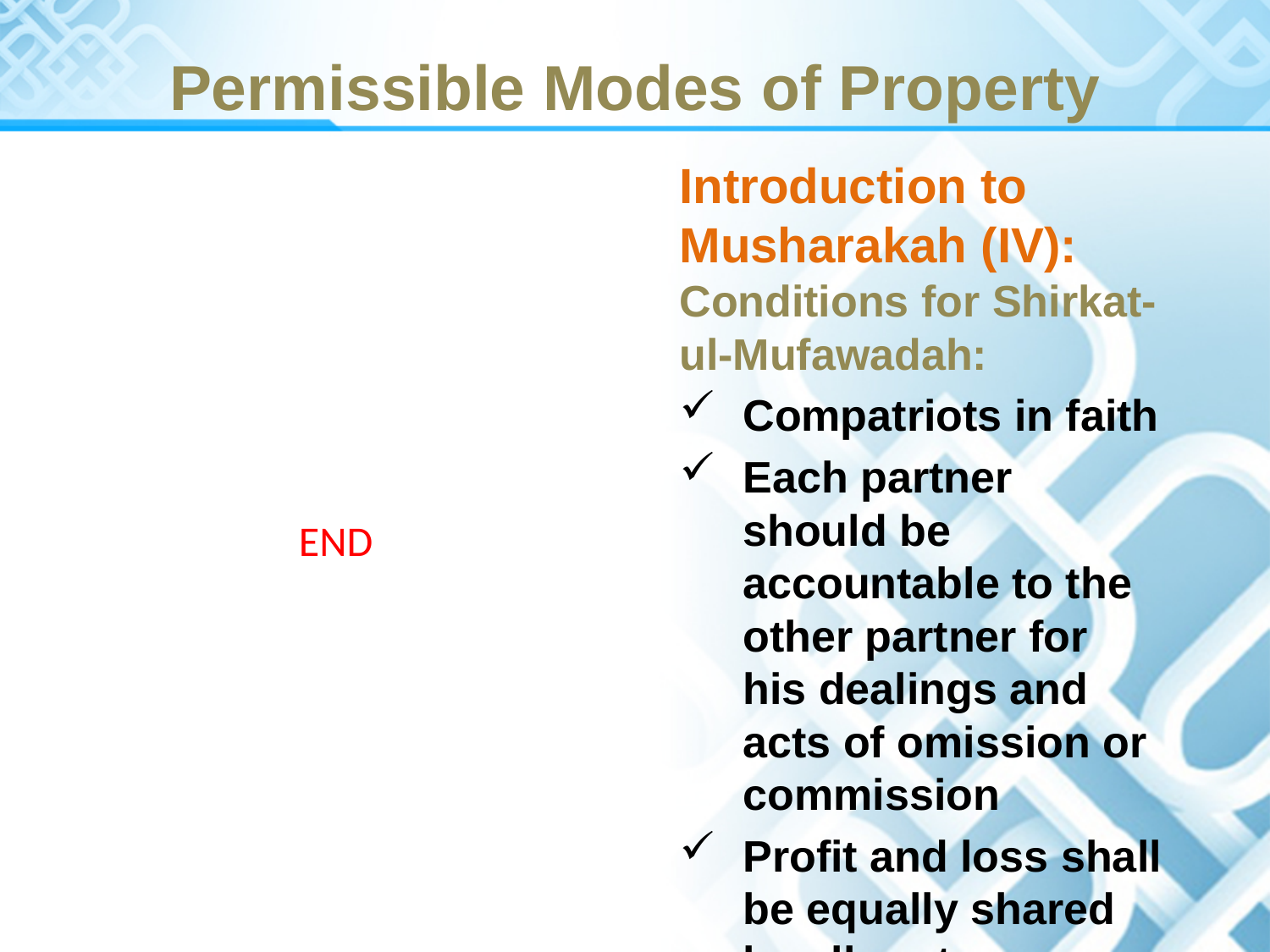

Permissible Modes of Property
Introduction to Musharakah (IV): Conditions for Shirkat-ul-Mufawadah:
Compatriots in faith
Each partner should be accountable to the other partner for his dealings and acts of omission or commission
Profit and loss shall be equally shared by all partners.
END